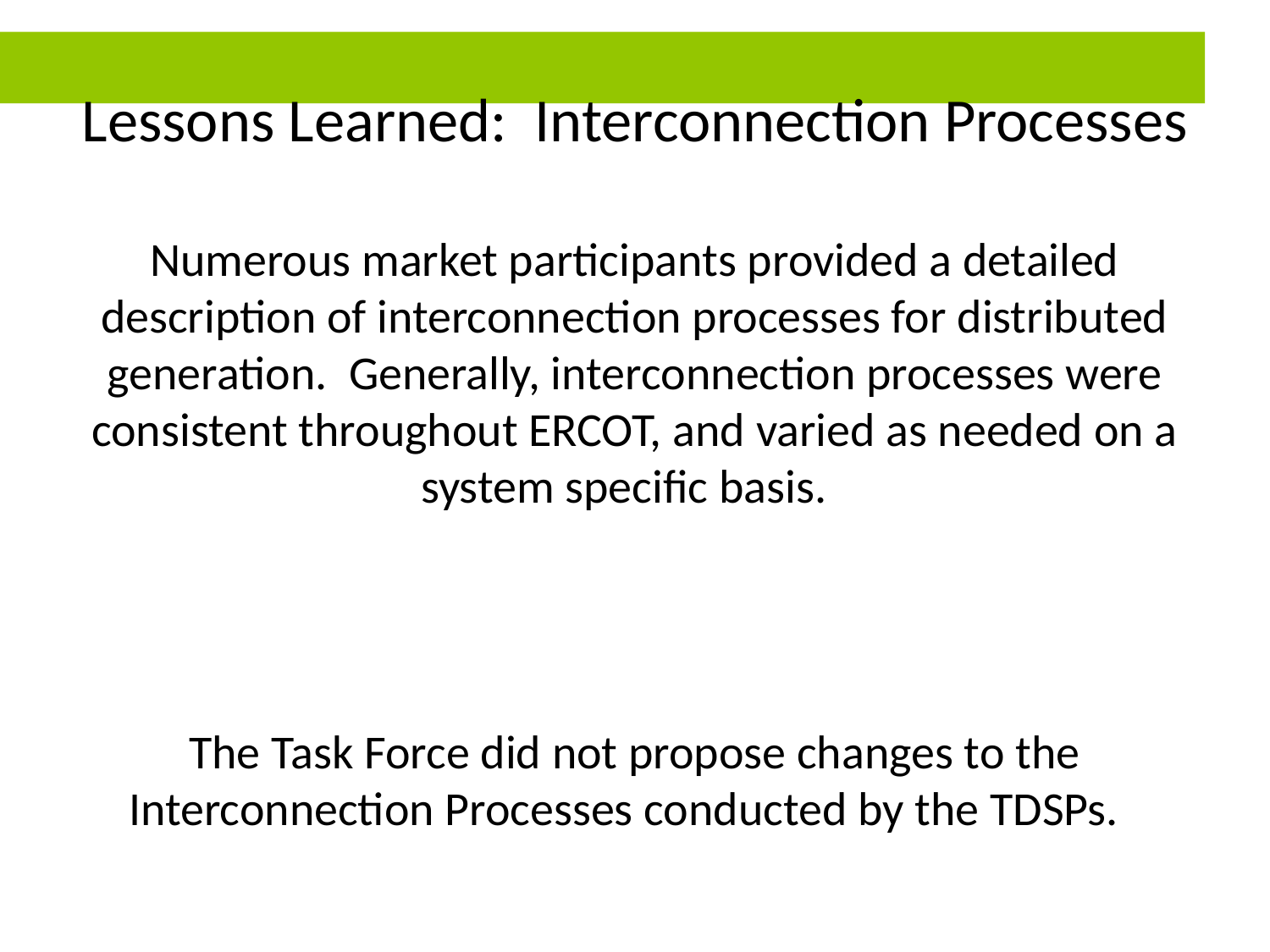

# Lessons Learned:  Interconnection Processes
Numerous market participants provided a detailed description of interconnection processes for distributed generation.  Generally, interconnection processes were consistent throughout ERCOT, and varied as needed on a system specific basis.

The Task Force did not propose changes to the Interconnection Processes conducted by the TDSPs.